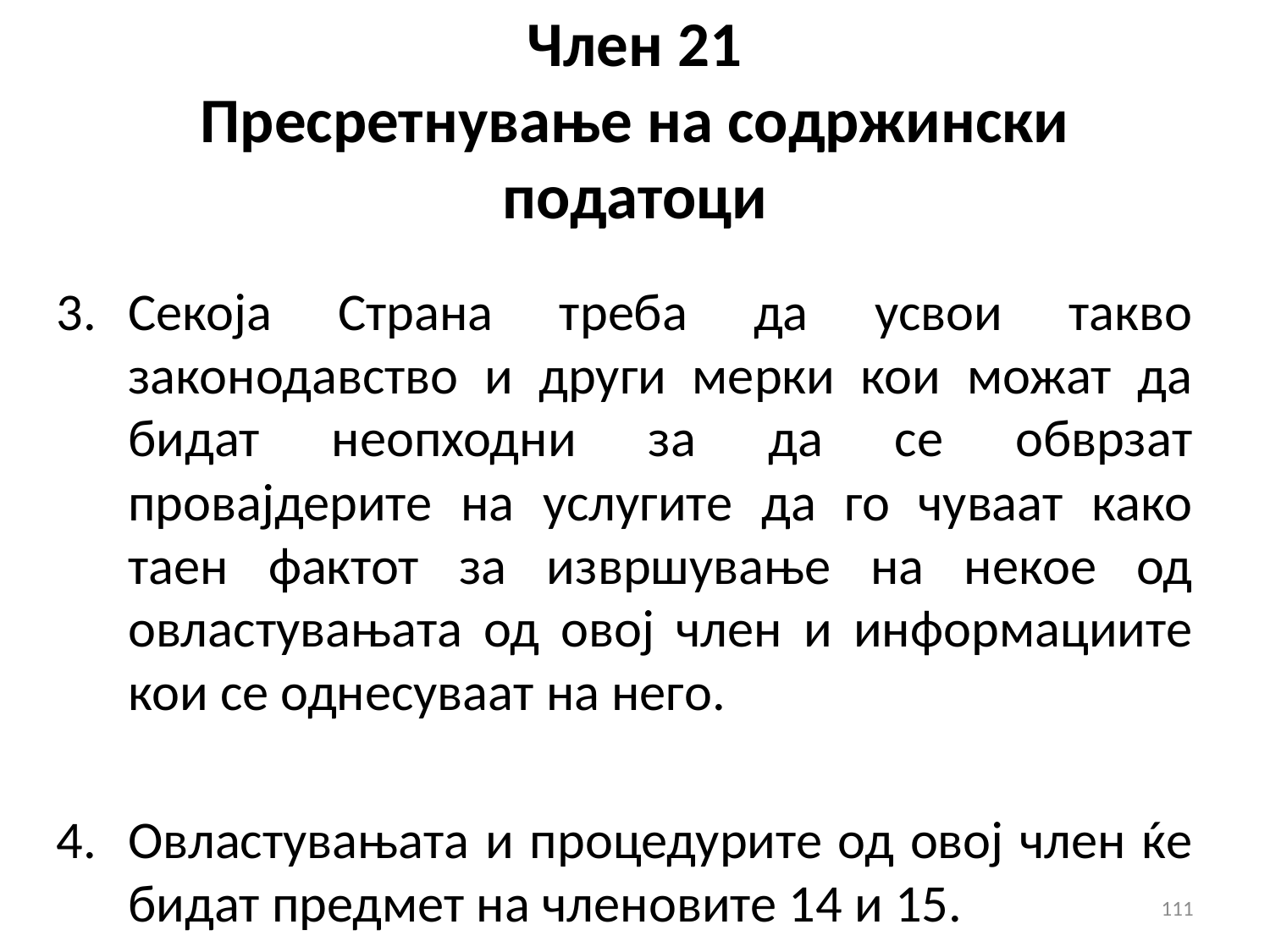

# Член 21 Пресретнување на содржински податоци
Секоја Страна треба да усвои такво законодавство и други мерки кои можат да бидат неопходни за да се обврзат провајдерите на услугите да го чуваат како таен фактот за извршување на некое од овластувањата од овој член и информациите кои се однесуваат на него.

Овластувањата и процедурите од овој член ќе бидат предмет на членовите 14 и 15.
111